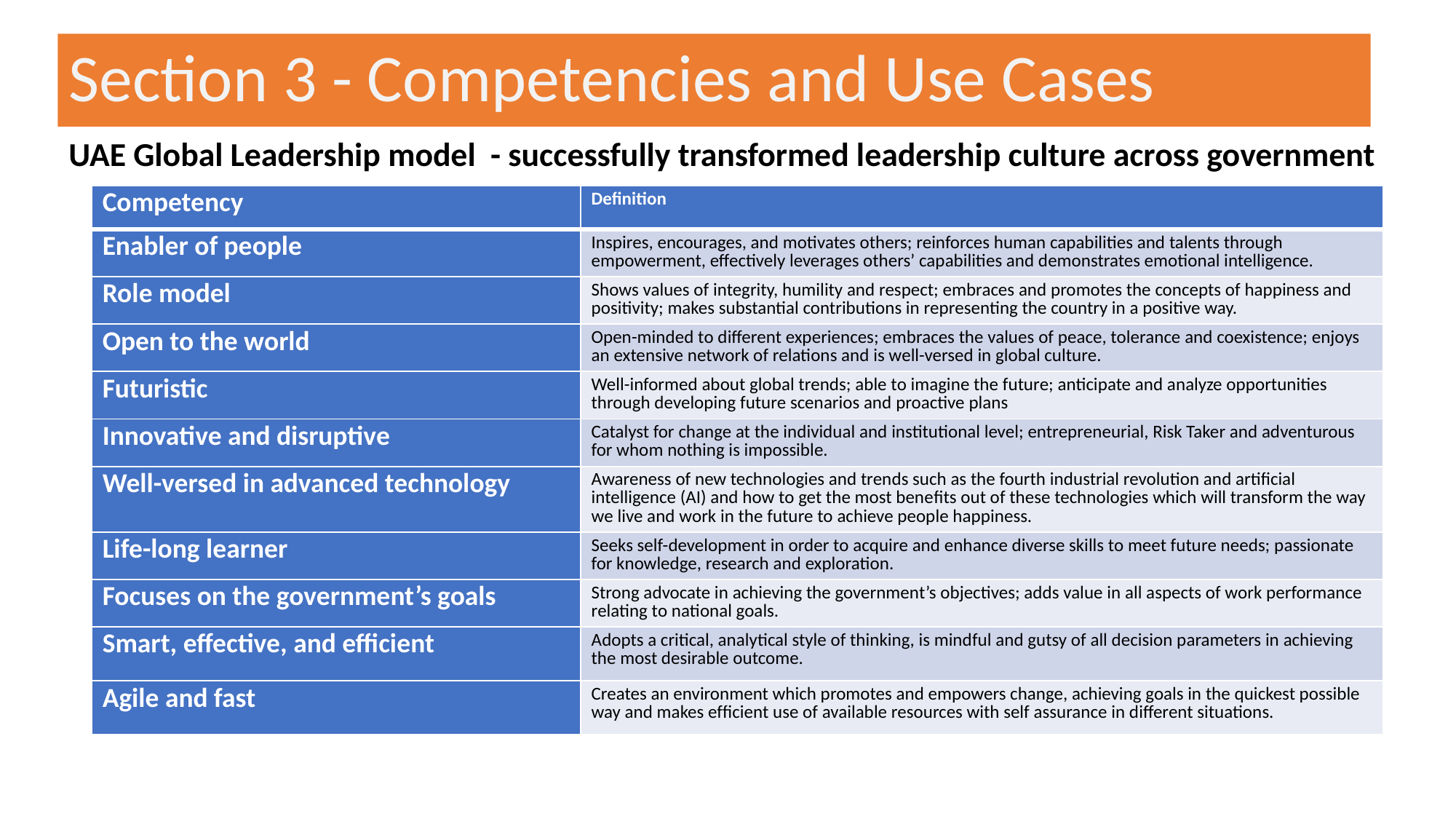

Section 3 - Competencies and Use Cases
UAE Global Leadership model  - successfully transformed leadership culture across government
| Competency | Definition |
| --- | --- |
| Enabler of people | Inspires, encourages, and motivates others; reinforces human capabilities and talents through empowerment, effectively leverages others’ capabilities and demonstrates emotional intelligence. |
| Role model | Shows values of integrity, humility and respect; embraces and promotes the concepts of happiness and positivity; makes substantial contributions in representing the country in a positive way. |
| Open to the world | Open-minded to different experiences; embraces the values of peace, tolerance and coexistence; enjoys an extensive network of relations and is well-versed in global culture. |
| Futuristic | Well-informed about global trends; able to imagine the future; anticipate and analyze opportunities through developing future scenarios and proactive plans |
| Innovative and disruptive | Catalyst for change at the individual and institutional level; entrepreneurial, Risk Taker and adventurous for whom nothing is impossible. |
| Well-versed in advanced technology | Awareness of new technologies and trends such as the fourth industrial revolution and artificial intelligence (AI) and how to get the most beneﬁts out of these technologies which will transform the way we live and work in the future to achieve people happiness. |
| Life-long learner | Seeks self-development in order to acquire and enhance diverse skills to meet future needs; passionate for knowledge, research and exploration. |
| Focuses on the government’s goals | Strong advocate in achieving the government’s objectives; adds value in all aspects of work performance relating to national goals. |
| Smart, effective, and efficient | Adopts a critical, analytical style of thinking, is mindful and gutsy of all decision parameters in achieving the most desirable outcome. |
| Agile and fast | Creates an environment which promotes and empowers change, achieving goals in the quickest possible way and makes efﬁcient use of available resources with self assurance in different situations. |